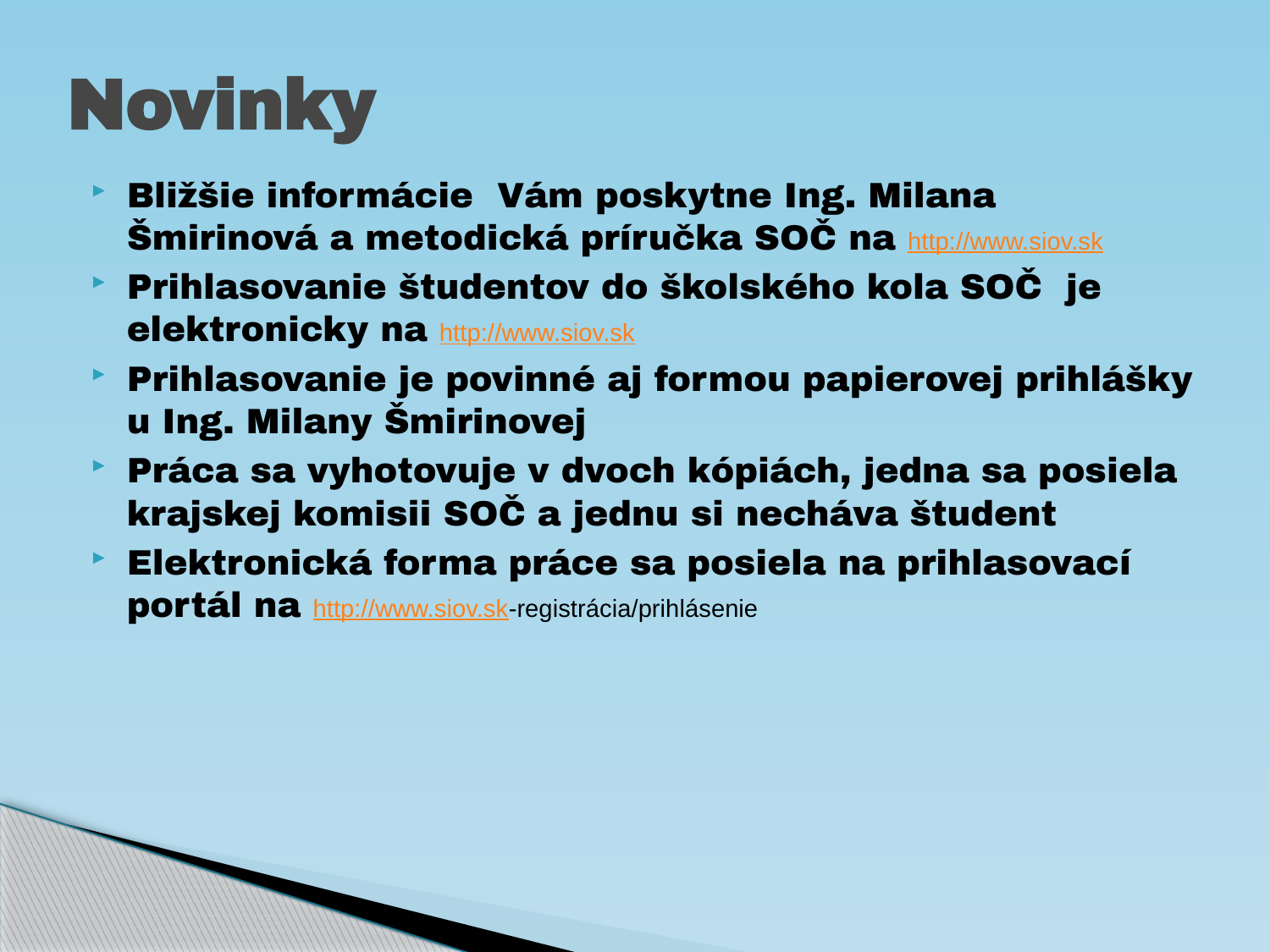

# Novinky
Bližšie informácie  Vám poskytne Ing. Milana Šmirinová a metodická príručka SOČ na http://www.siov.sk
Prihlasovanie študentov do školského kola SOČ  je elektronicky na http://www.siov.sk
Prihlasovanie je povinné aj formou papierovej prihlášky u Ing. Milany Šmirinovej
Práca sa vyhotovuje v dvoch kópiách, jedna sa posiela krajskej komisii SOČ a jednu si necháva študent
Elektronická forma práce sa posiela na prihlasovací portál na http://www.siov.sk-registrácia/prihlásenie